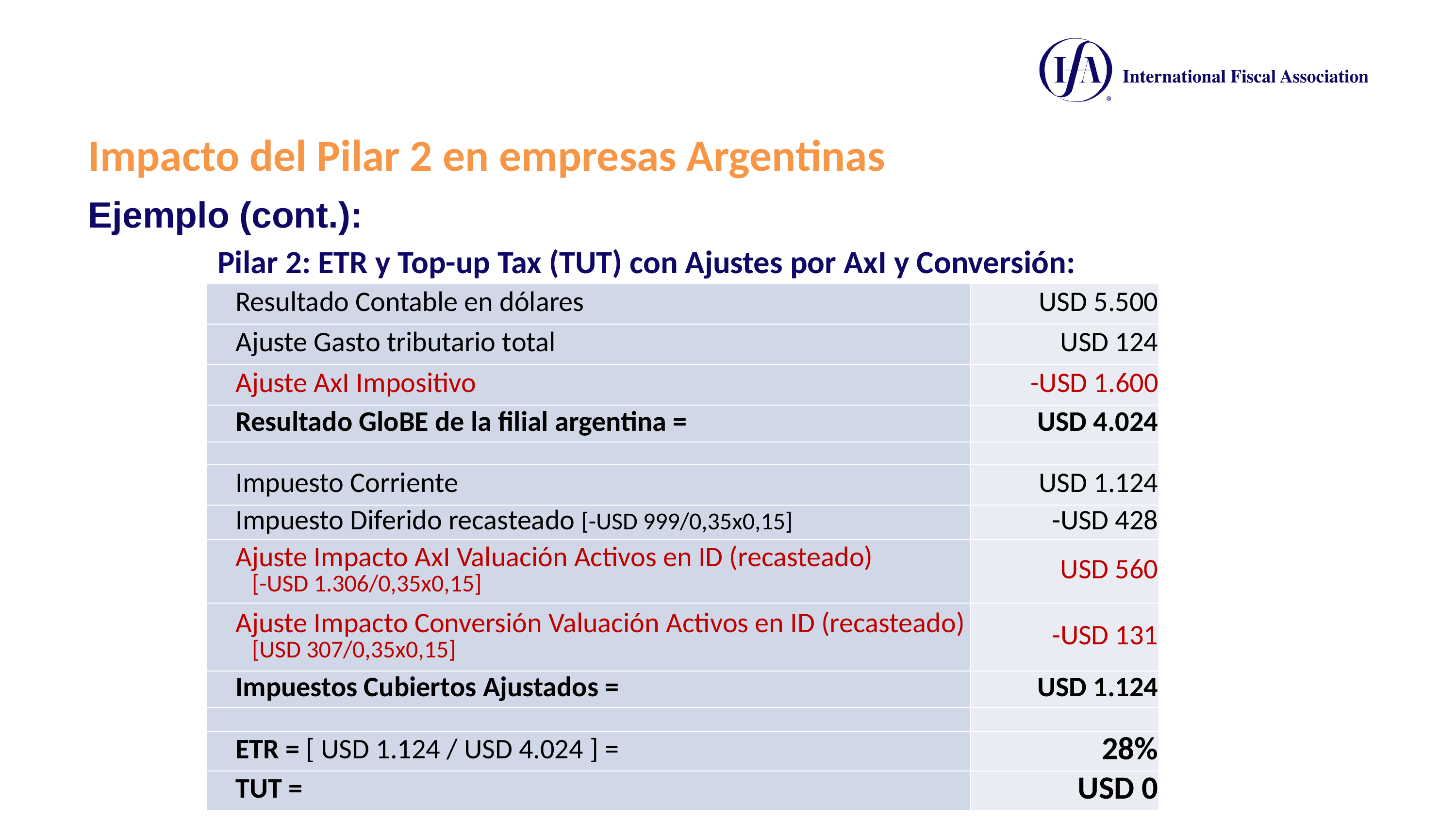

Impacto del Pilar 2 en empresas Argentinas
Ejemplo (cont.):
Pilar 2: ETR y Top-up Tax (TUT) con Ajustes por AxI y Conversión:
| Resultado Contable en dólares | USD 5.500 |
| --- | --- |
| Ajuste Gasto tributario total | USD 124 |
| Ajuste AxI Impositivo | -USD 1.600 |
| Resultado GloBE de la filial argentina = | USD 4.024 |
|  |  |
| Impuesto Corriente | USD 1.124 |
| Impuesto Diferido recasteado [-USD 999/0,35x0,15] | -USD 428 |
| Ajuste Impacto AxI Valuación Activos en ID (recasteado) [-USD 1.306/0,35x0,15] | USD 560 |
| Ajuste Impacto Conversión Valuación Activos en ID (recasteado) [USD 307/0,35x0,15] | -USD 131 |
| Impuestos Cubiertos Ajustados = | USD 1.124 |
|  |  |
| ETR = [ USD 1.124 / USD 4.024 ] = | 28% |
| TUT = | USD 0 |